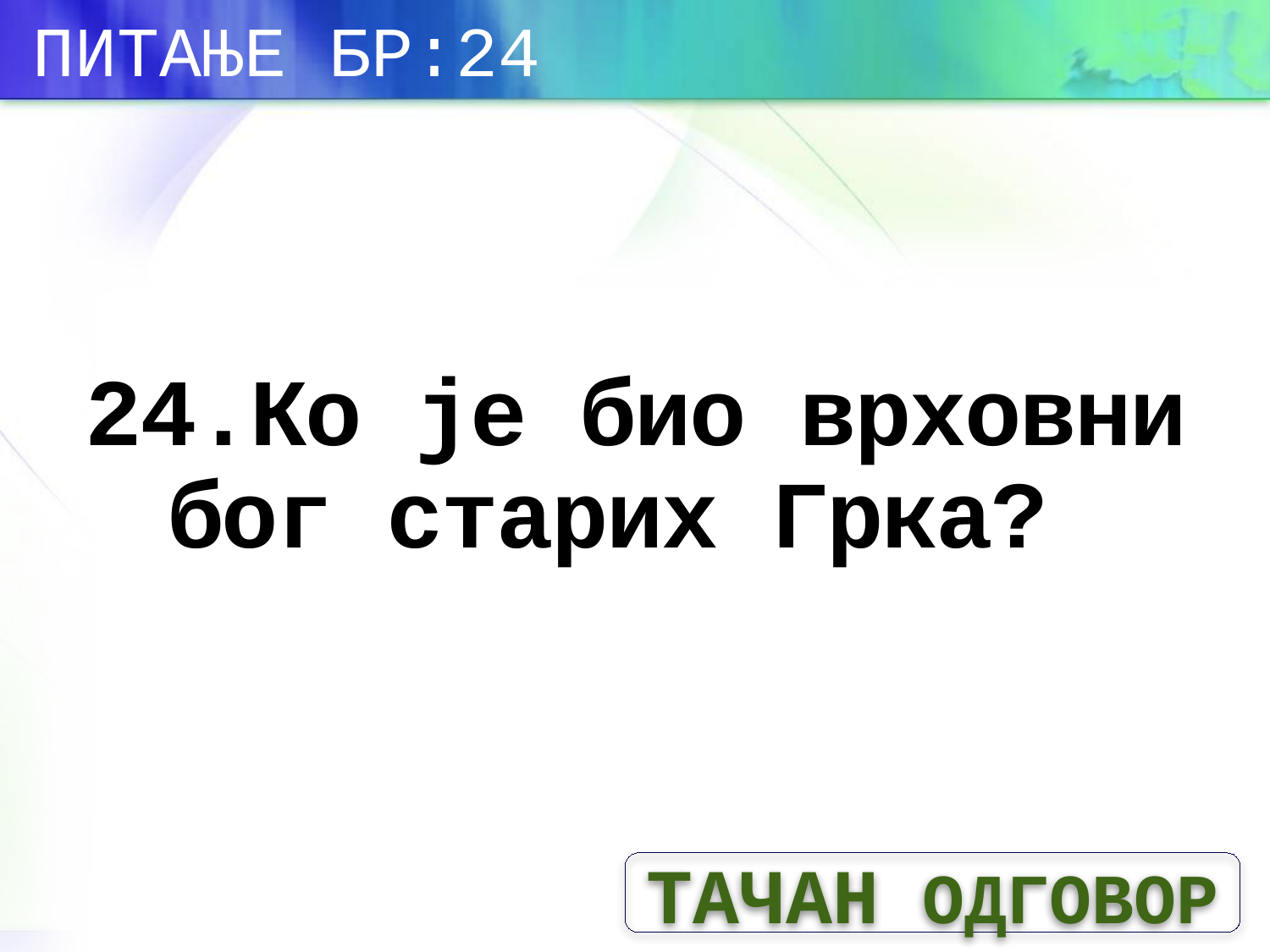

ПИТАЊЕ БР:24
# 24.Ко је био врховни бог старих Грка?
ТАЧАН ОДГОВОР